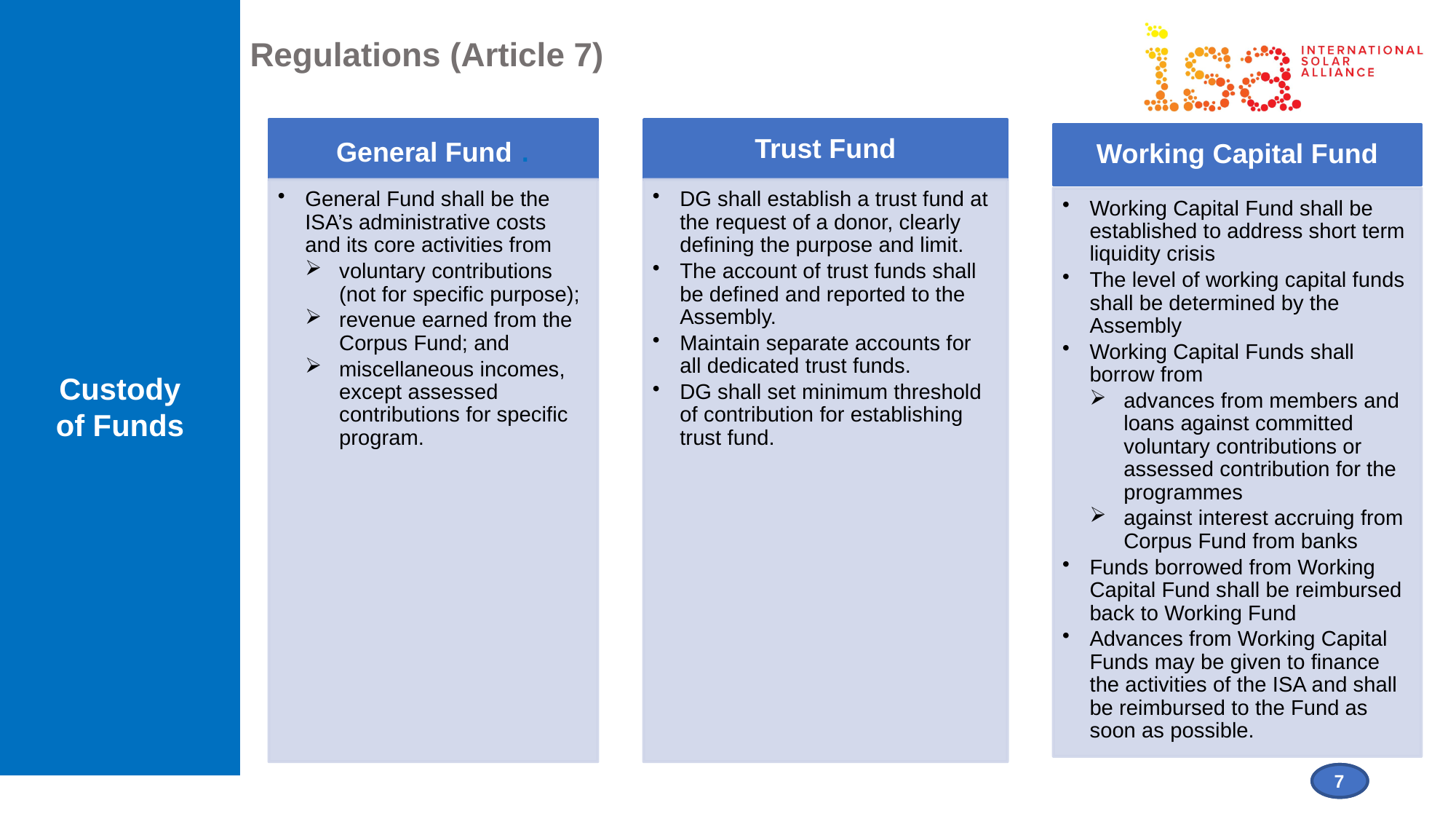

Custody
of Funds

Regulations (Article 7)

General Fund .
General Fund shall be the ISA’s administrative costs and its core activities from
voluntary contributions (not for specific purpose);
revenue earned from the Corpus Fund; and
miscellaneous incomes, except assessed contributions for specific program.
Trust Fund
DG shall establish a trust fund at the request of a donor, clearly defining the purpose and limit.
The account of trust funds shall be defined and reported to the Assembly.
Maintain separate accounts for all dedicated trust funds.
DG shall set minimum threshold of contribution for establishing trust fund.
Working Capital Fund
Working Capital Fund shall be established to address short term liquidity crisis
The level of working capital funds shall be determined by the Assembly
Working Capital Funds shall borrow from
advances from members and loans against committed voluntary contributions or assessed contribution for the programmes
against interest accruing from Corpus Fund from banks
Funds borrowed from Working Capital Fund shall be reimbursed back to Working Fund
Advances from Working Capital Funds may be given to finance the activities of the ISA and shall be reimbursed to the Fund as soon as possible.
7